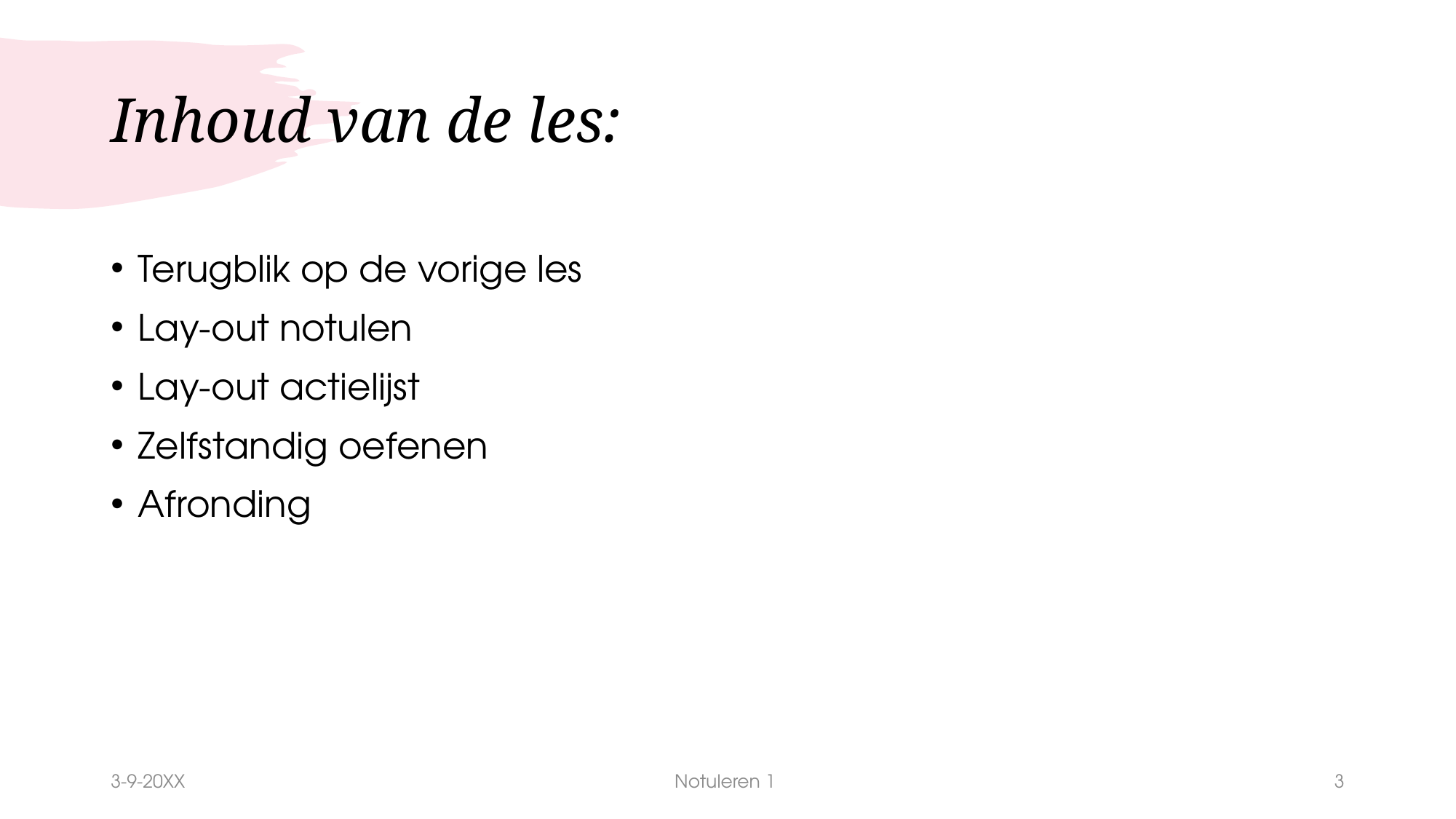

# Inhoud van de les:
Terugblik op de vorige les
Lay-out notulen
Lay-out actielijst
Zelfstandig oefenen
Afronding

3-9-20XX
Notuleren 1
3